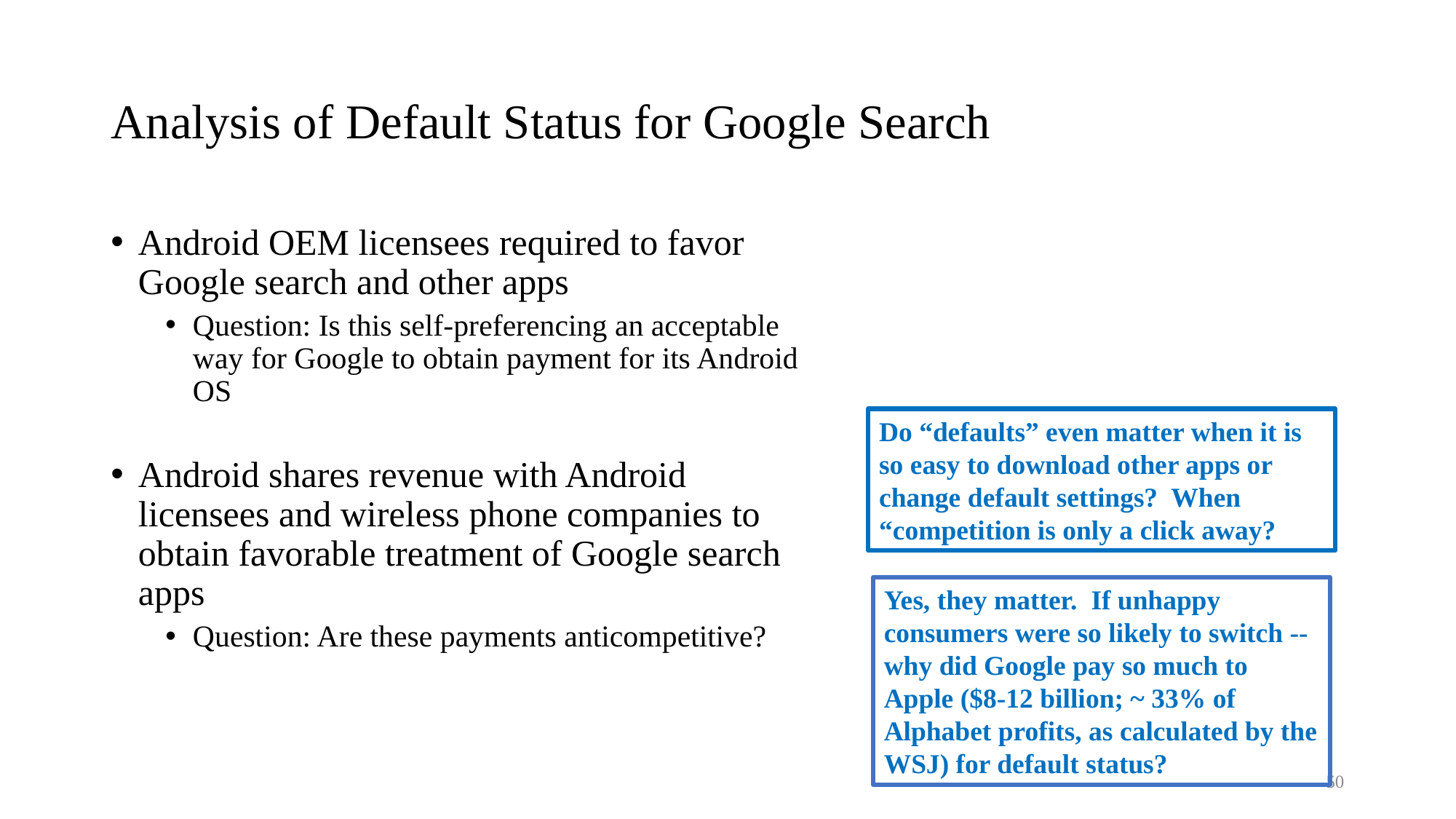

# Analysis of Default Status for Google Search
Android OEM licensees required to favor Google search and other apps
Question: Is this self-preferencing an acceptable way for Google to obtain payment for its Android OS
Android shares revenue with Android licensees and wireless phone companies to obtain favorable treatment of Google search apps
Question: Are these payments anticompetitive?
Do “defaults” even matter when it is so easy to download other apps or change default settings?  When “competition is only a click away?
Yes, they matter.  If unhappy consumers were so likely to switch -- why did Google pay so much to Apple ($8-12 billion; ~ 33% of Alphabet profits, as calculated by the WSJ) for default status?
50